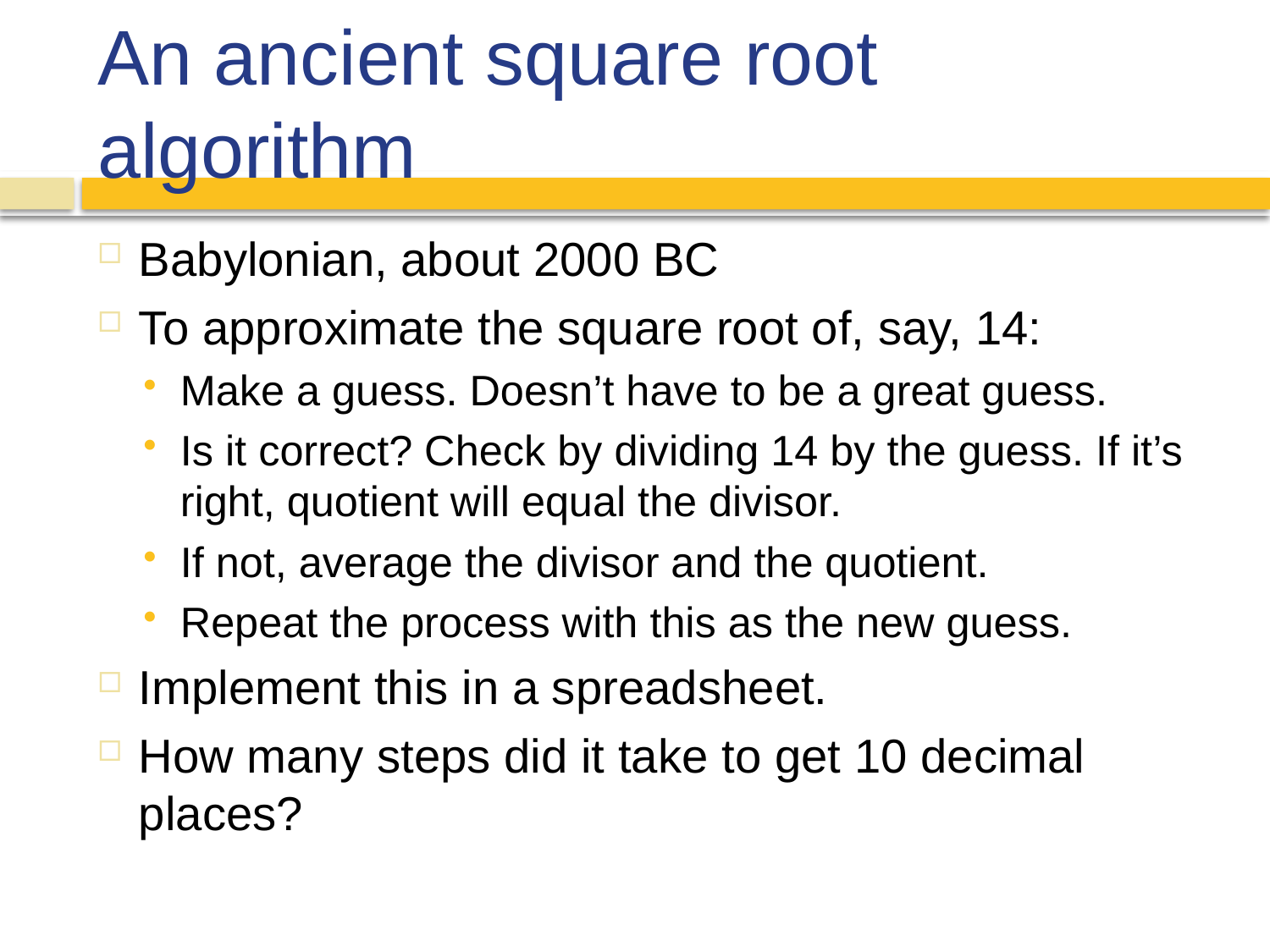

# An ancient square root algorithm
Babylonian, about 2000 BC
To approximate the square root of, say, 14:
Make a guess. Doesn’t have to be a great guess.
Is it correct? Check by dividing 14 by the guess. If it’s right, quotient will equal the divisor.
If not, average the divisor and the quotient.
Repeat the process with this as the new guess.
Implement this in a spreadsheet.
How many steps did it take to get 10 decimal places?